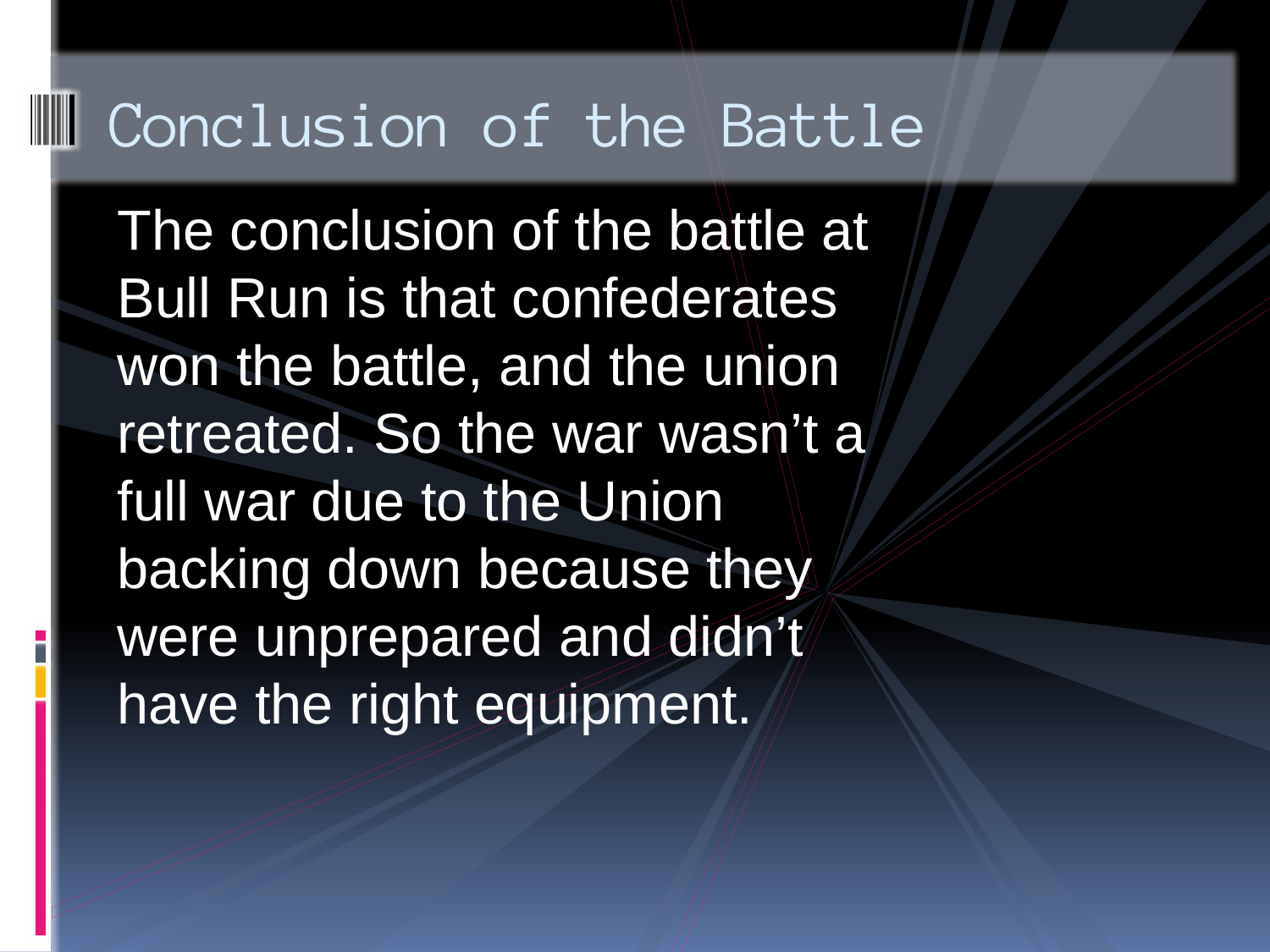

# Conclusion of the Battle
The conclusion of the battle at Bull Run is that confederates won the battle, and the union retreated. So the war wasn’t a full war due to the Union  backing down because they were unprepared and didn’t have the right equipment.